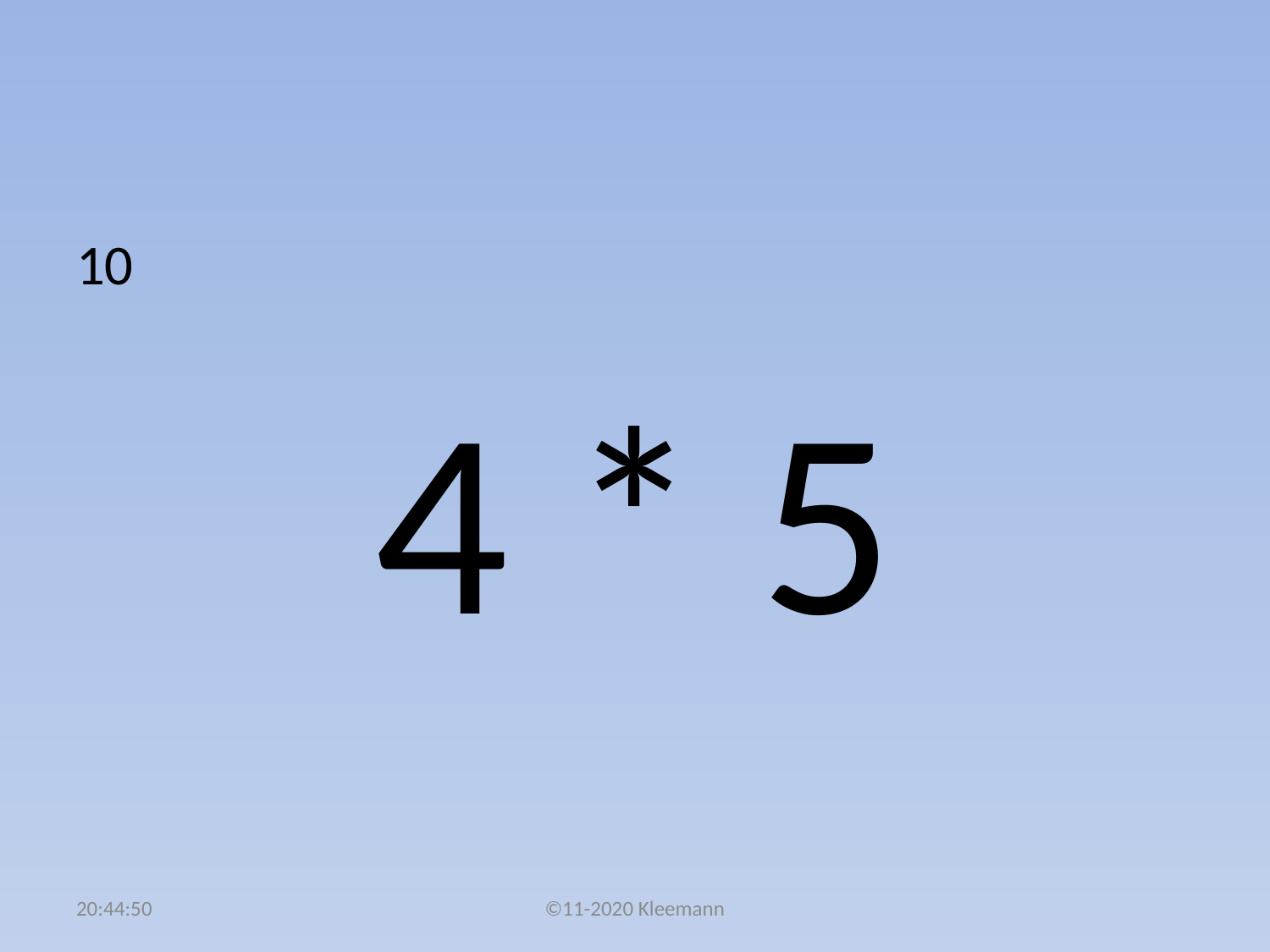

#
10
4 * 5
20:44:50
©11-2020 Kleemann